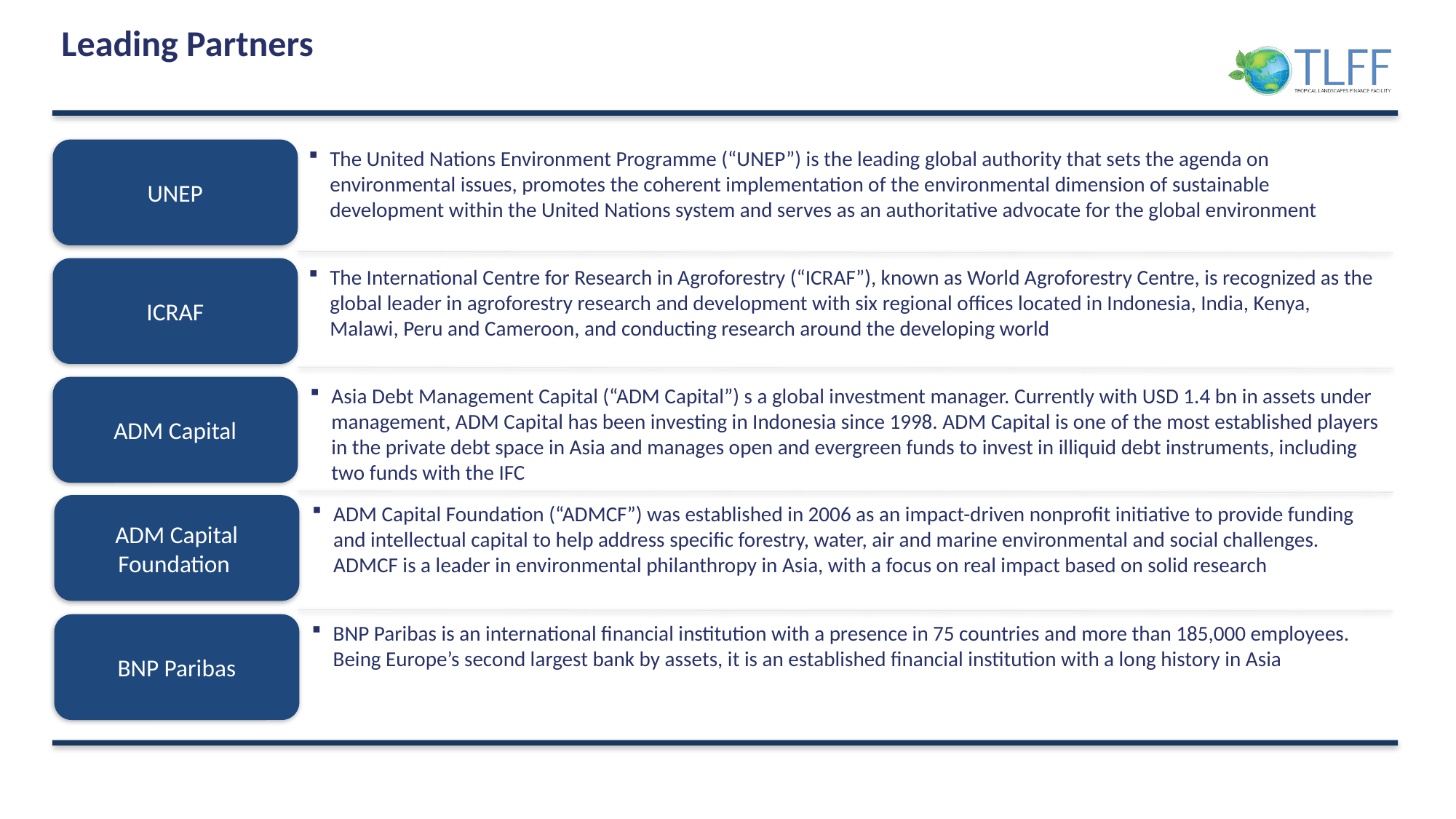

# Leading Partners
UNEP
The United Nations Environment Programme (“UNEP”) is the leading global authority that sets the agenda on environmental issues, promotes the coherent implementation of the environmental dimension of sustainable development within the United Nations system and serves as an authoritative advocate for the global environment
ICRAF
The International Centre for Research in Agroforestry (“ICRAF”), known as World Agroforestry Centre, is recognized as the global leader in agroforestry research and development with six regional offices located in Indonesia, India, Kenya, Malawi, Peru and Cameroon, and conducting research around the developing world
Asia Debt Management Capital (“ADM Capital”) s a global investment manager. Currently with USD 1.4 bn in assets under management, ADM Capital has been investing in Indonesia since 1998. ADM Capital is one of the most established players in the private debt space in Asia and manages open and evergreen funds to invest in illiquid debt instruments, including two funds with the IFC
ADM Capital
ADM Capital Foundation (“ADMCF”) was established in 2006 as an impact-driven nonprofit initiative to provide funding and intellectual capital to help address specific forestry, water, air and marine environmental and social challenges. ADMCF is a leader in environmental philanthropy in Asia, with a focus on real impact based on solid research
ADM Capital Foundation
BNP Paribas
BNP Paribas is an international financial institution with a presence in 75 countries and more than 185,000 employees. Being Europe’s second largest bank by assets, it is an established financial institution with a long history in Asia